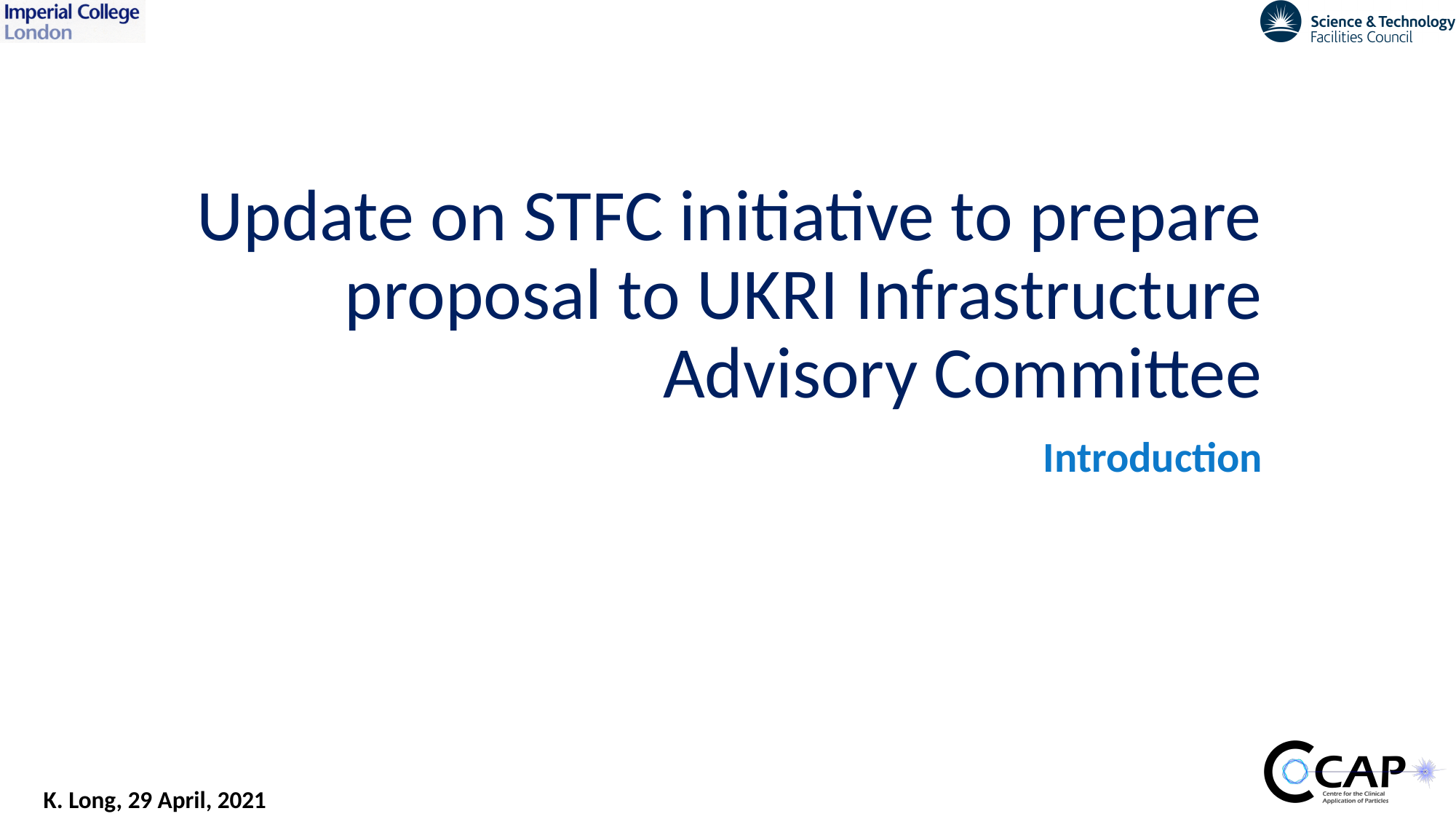

# Update on STFC initiative to prepare proposal to UKRI Infrastructure Advisory Committee
Introduction